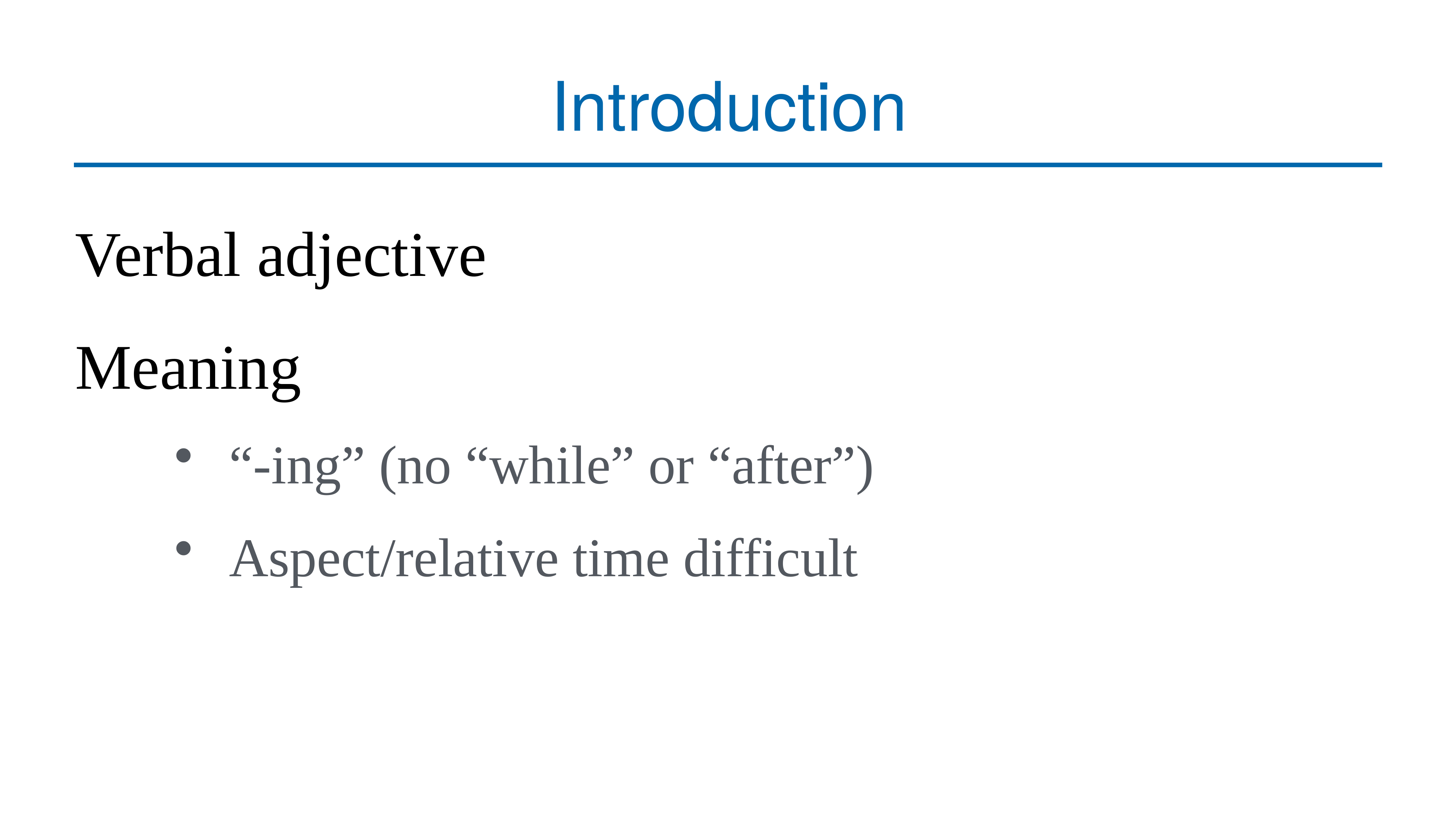

# Introduction
Verbal adjective
Meaning
“-ing” (no “while” or “after”)
Aspect/relative time difficult